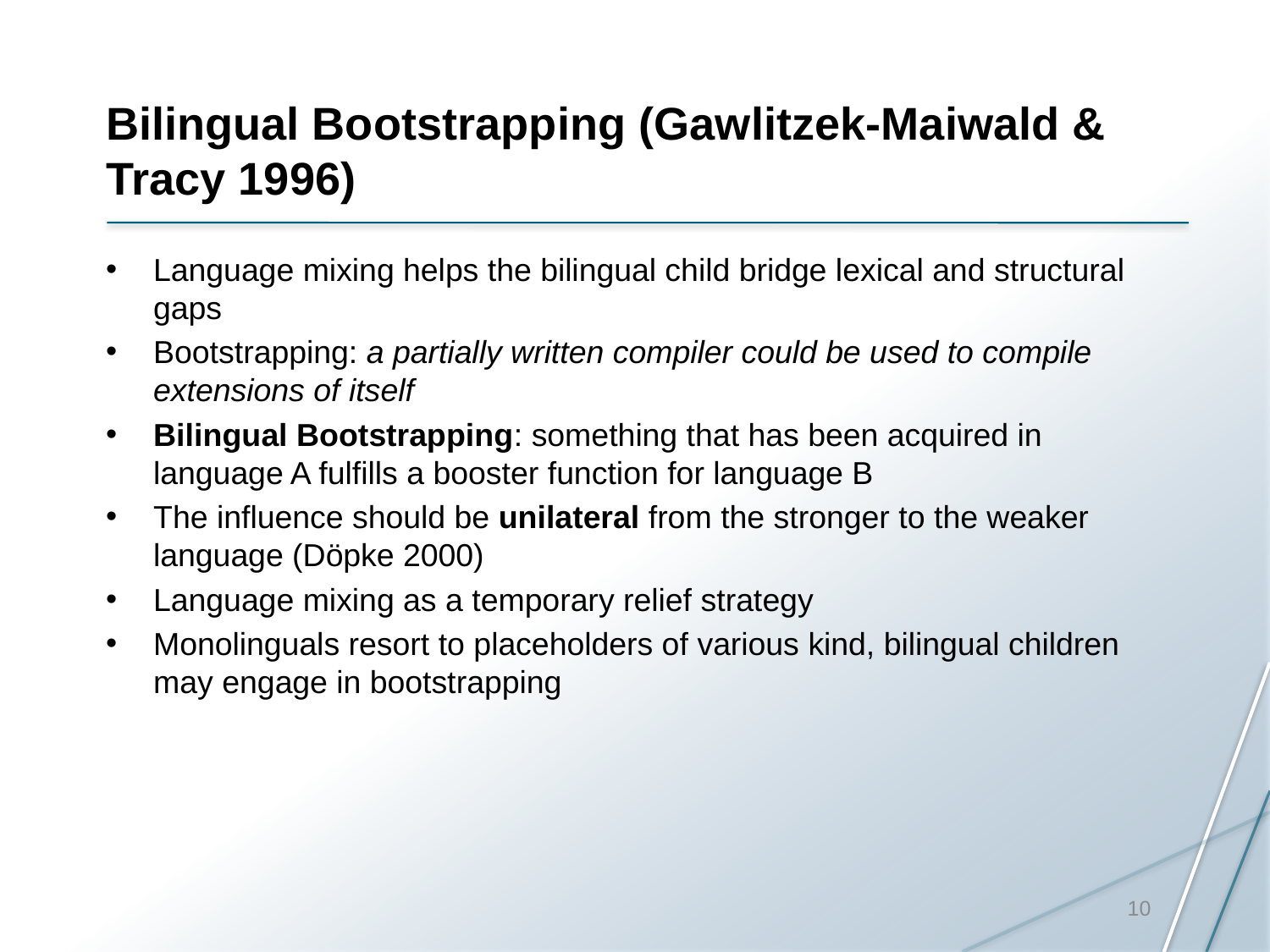

# Bilingual Bootstrapping (Gawlitzek-Maiwald & Tracy 1996)
Language mixing helps the bilingual child bridge lexical and structural gaps
Bootstrapping: a partially written compiler could be used to compile extensions of itself
Bilingual Bootstrapping: something that has been acquired in language A fulfills a booster function for language B
The influence should be unilateral from the stronger to the weaker language (Döpke 2000)
Language mixing as a temporary relief strategy
Monolinguals resort to placeholders of various kind, bilingual children may engage in bootstrapping

10